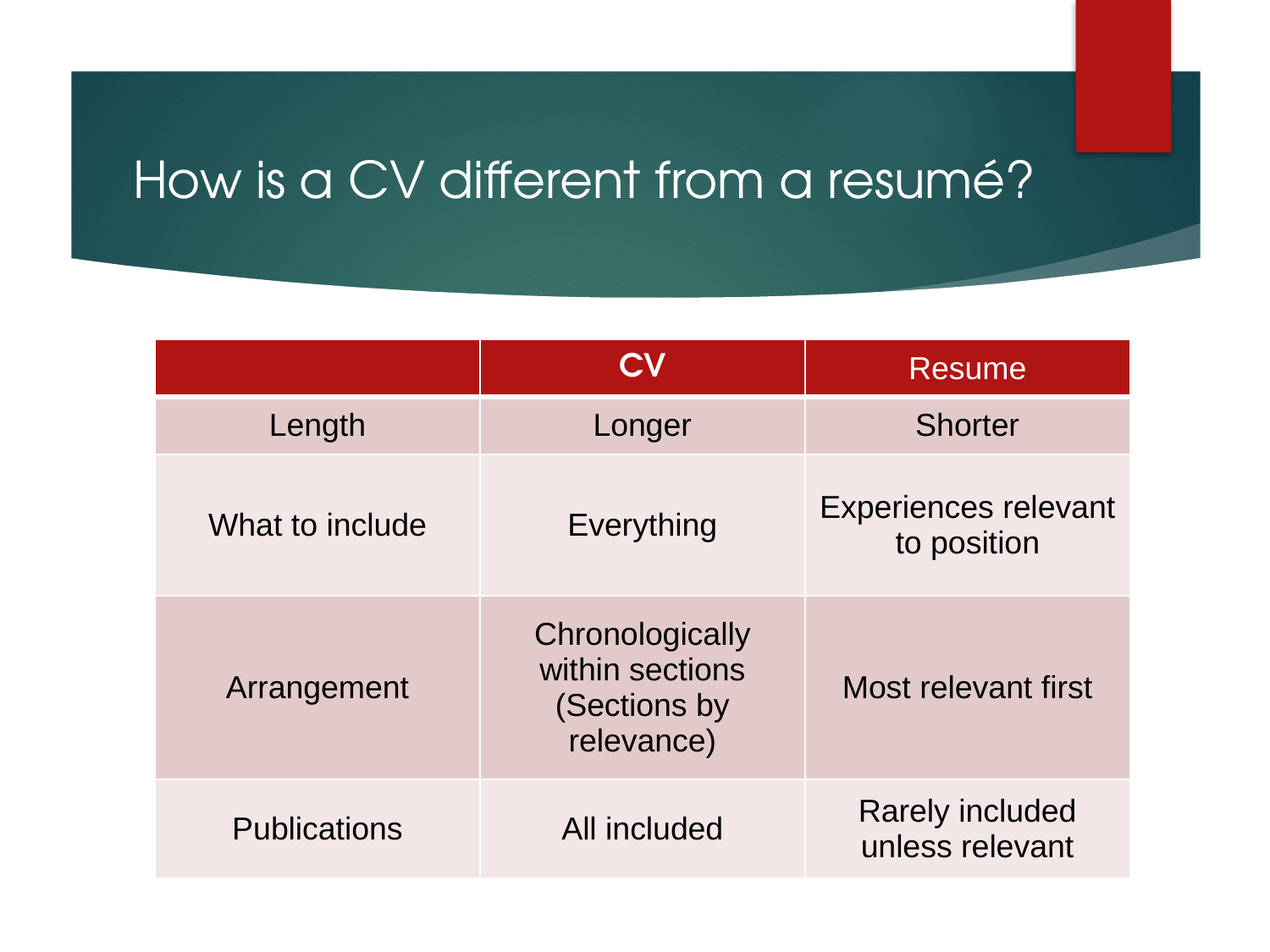

# How is a CV different from a resumé?
|  | CV | Resume |
| --- | --- | --- |
| Length | Longer | Shorter |
| What to include | Everything | Experiences relevant to position |
| Arrangement | Chronologically within sections (Sections by relevance) | Most relevant first |
| Publications | All included | Rarely included unless relevant |